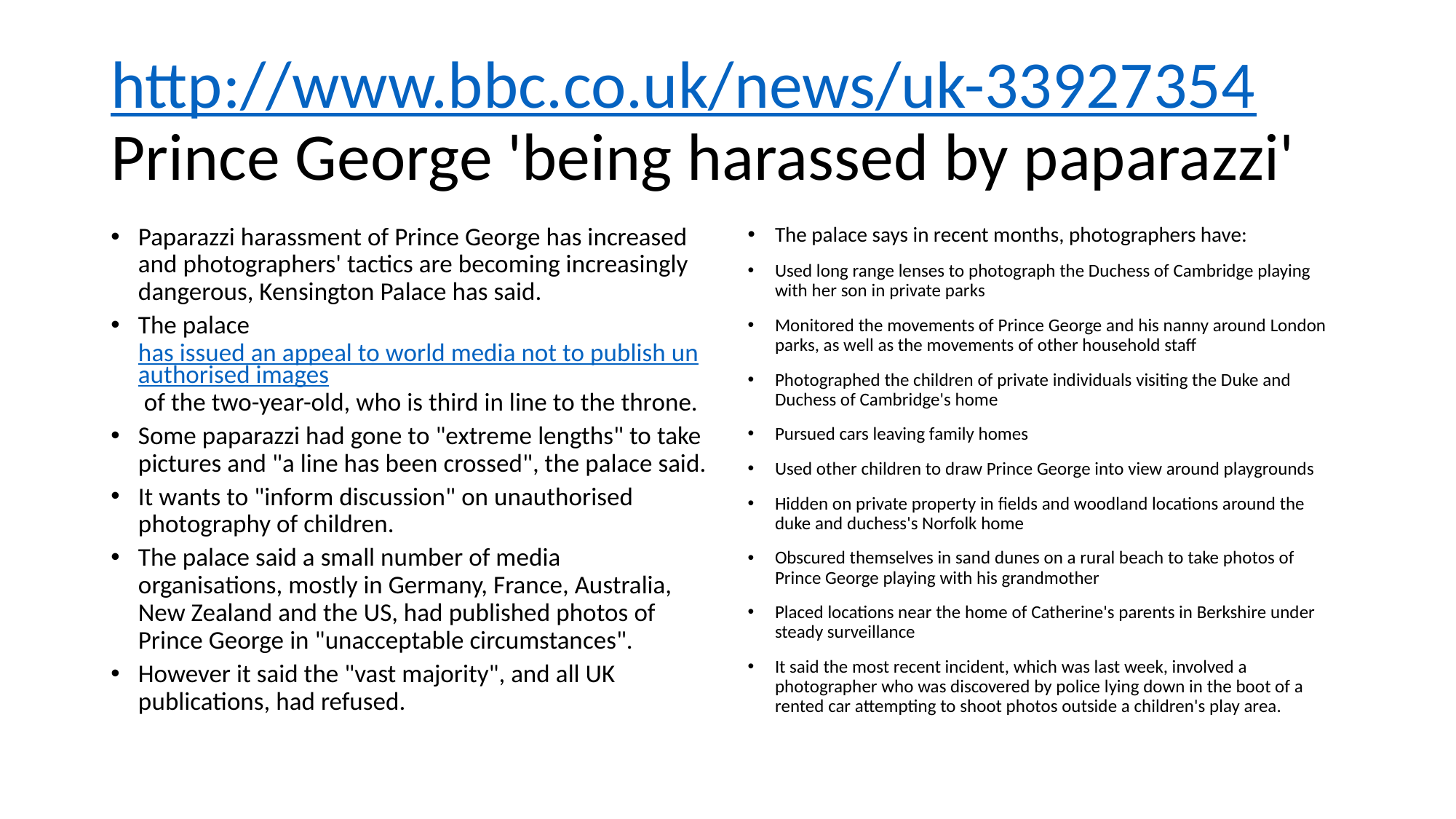

# http://www.bbc.co.uk/news/uk-33927354 Prince George 'being harassed by paparazzi'
Paparazzi harassment of Prince George has increased and photographers' tactics are becoming increasingly dangerous, Kensington Palace has said.
The palace has issued an appeal to world media not to publish unauthorised images of the two-year-old, who is third in line to the throne.
Some paparazzi had gone to "extreme lengths" to take pictures and "a line has been crossed", the palace said.
It wants to "inform discussion" on unauthorised photography of children.
The palace said a small number of media organisations, mostly in Germany, France, Australia, New Zealand and the US, had published photos of Prince George in "unacceptable circumstances".
However it said the "vast majority", and all UK publications, had refused.
The palace says in recent months, photographers have:
Used long range lenses to photograph the Duchess of Cambridge playing with her son in private parks
Monitored the movements of Prince George and his nanny around London parks, as well as the movements of other household staff
Photographed the children of private individuals visiting the Duke and Duchess of Cambridge's home
Pursued cars leaving family homes
Used other children to draw Prince George into view around playgrounds
Hidden on private property in fields and woodland locations around the duke and duchess's Norfolk home
Obscured themselves in sand dunes on a rural beach to take photos of Prince George playing with his grandmother
Placed locations near the home of Catherine's parents in Berkshire under steady surveillance
It said the most recent incident, which was last week, involved a photographer who was discovered by police lying down in the boot of a rented car attempting to shoot photos outside a children's play area.